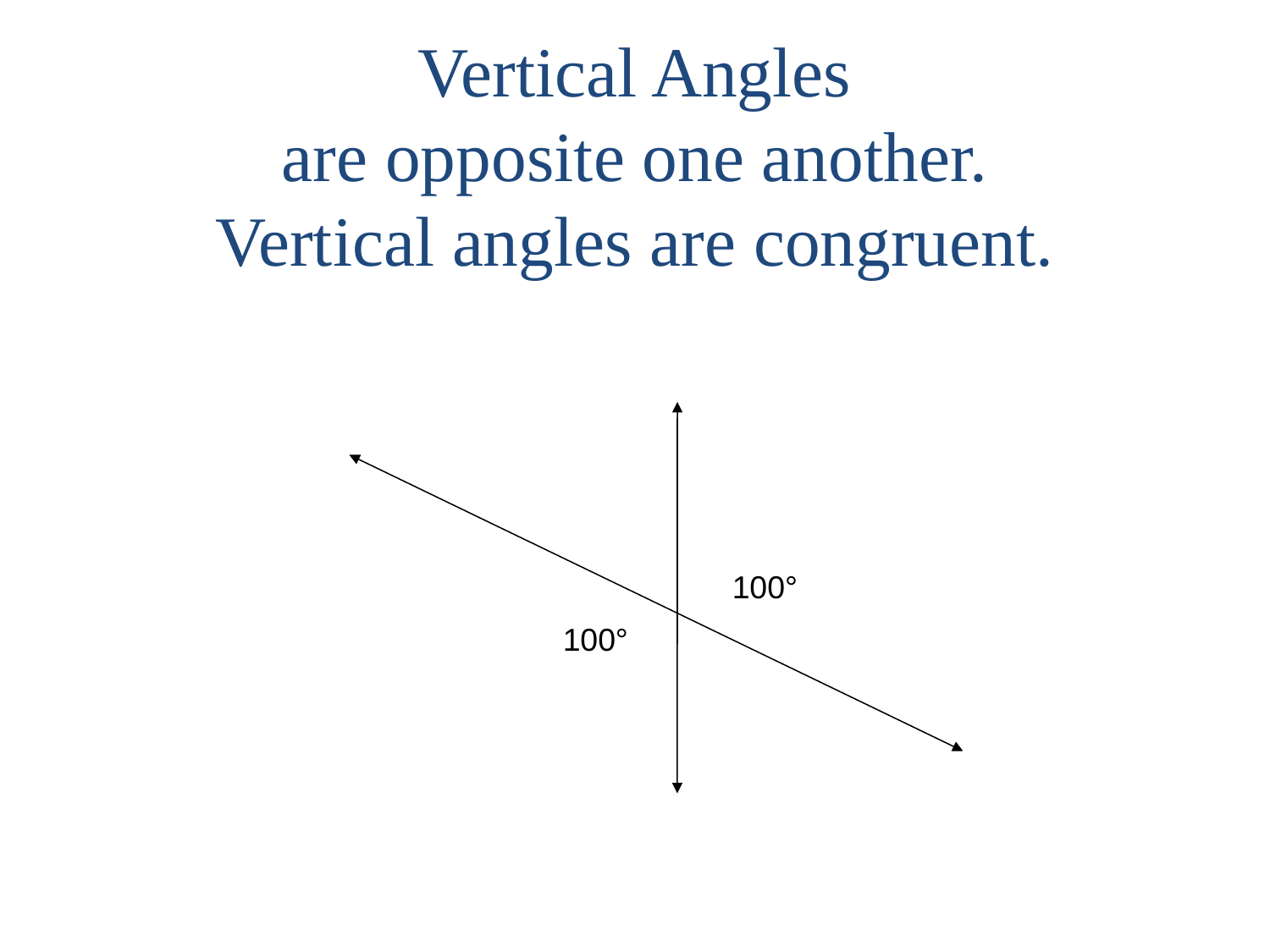

Vertical Angles
are opposite one another.
Vertical angles are congruent.

100°
100°